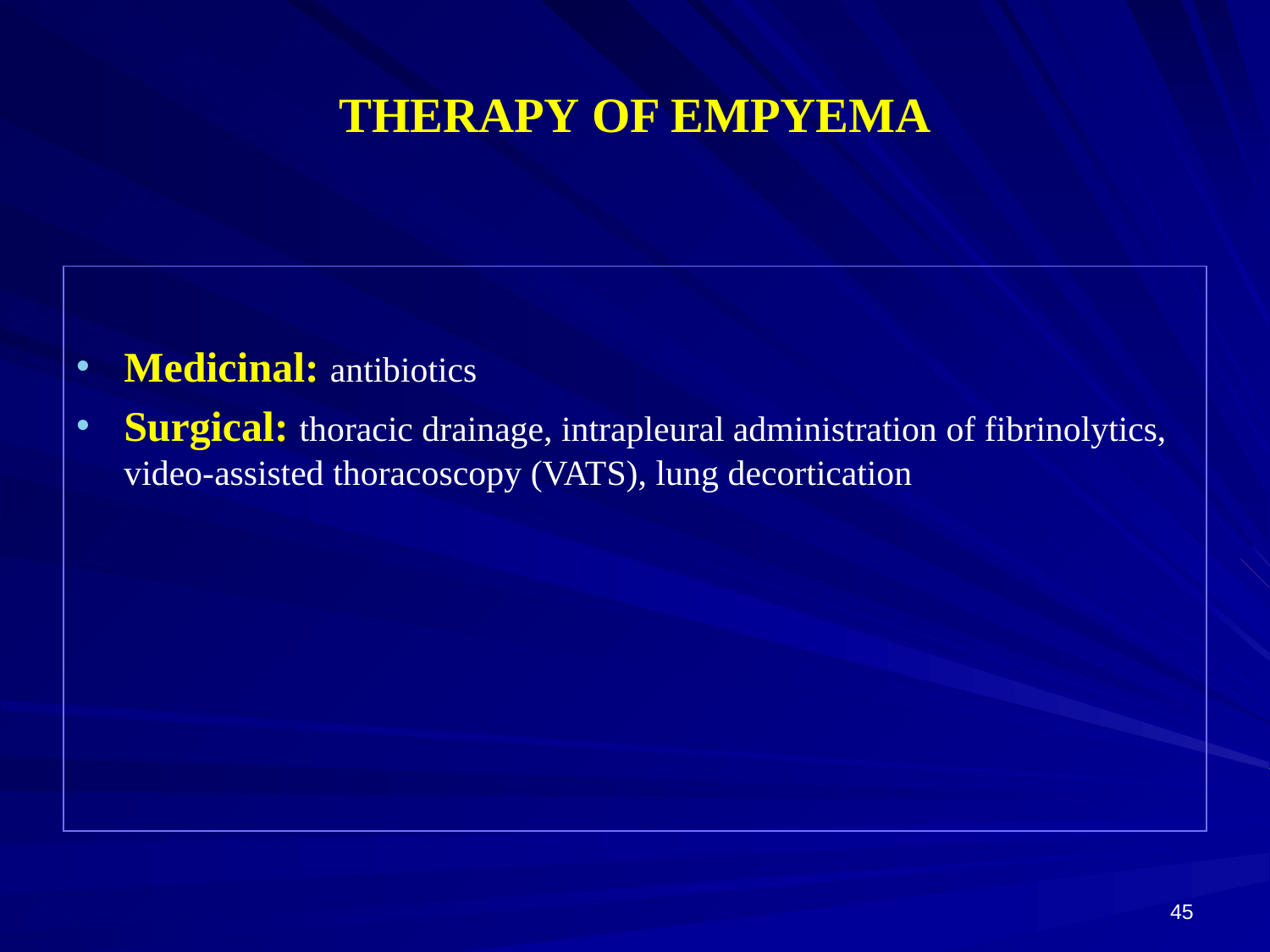

# THERAPY OF EMPYEMA

Medicinal: antibiotics
Surgical: thoracic drainage, intrapleural administration of fibrinolytics, video-assisted thoracoscopy (VATS), lung decortication

45